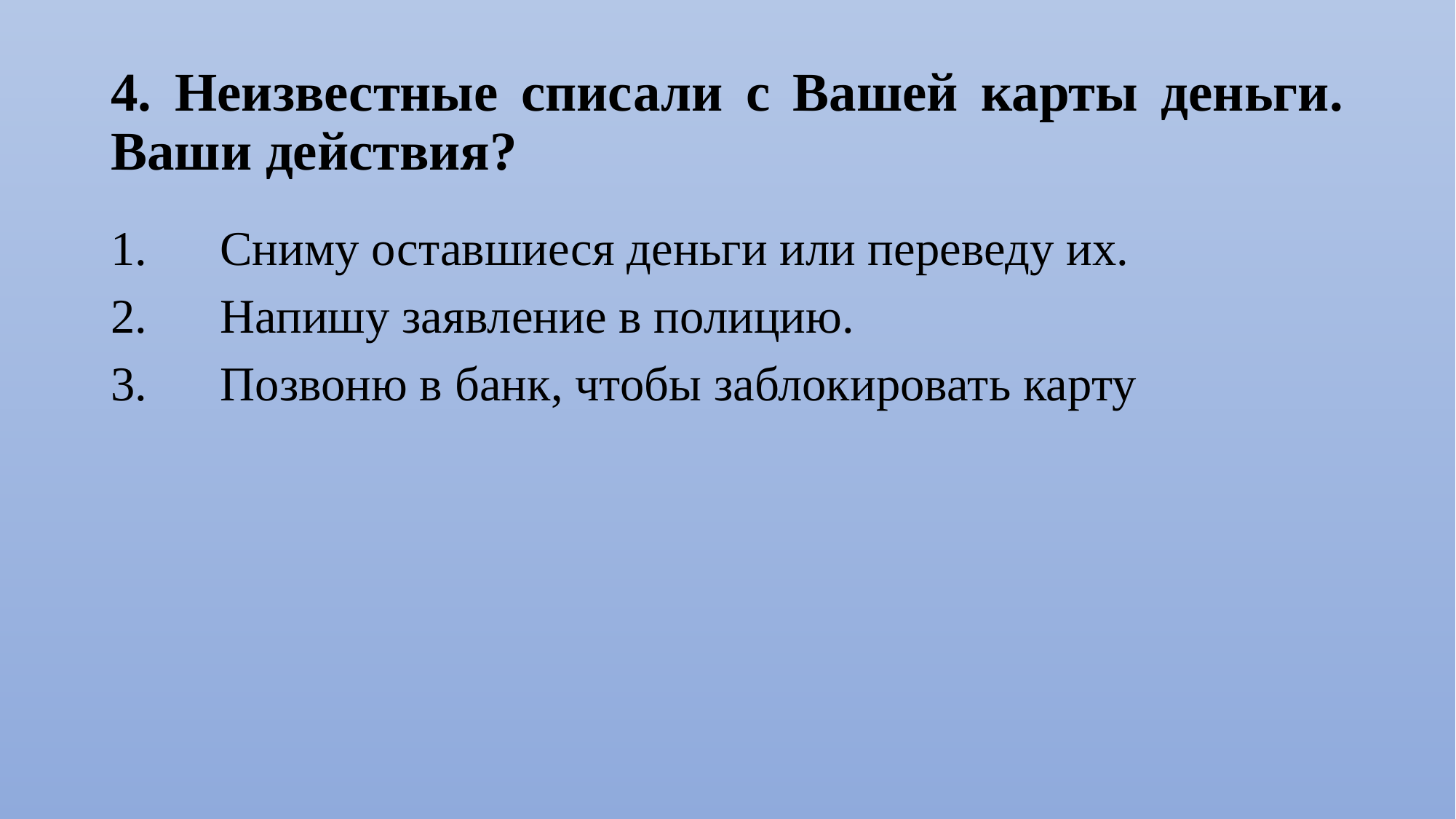

# 4. Неизвестные списали с Вашей карты деньги. Ваши действия?
1.	Сниму оставшиеся деньги или переведу их.
2.	Напишу заявление в полицию.
3.	Позвоню в банк, чтобы заблокировать карту